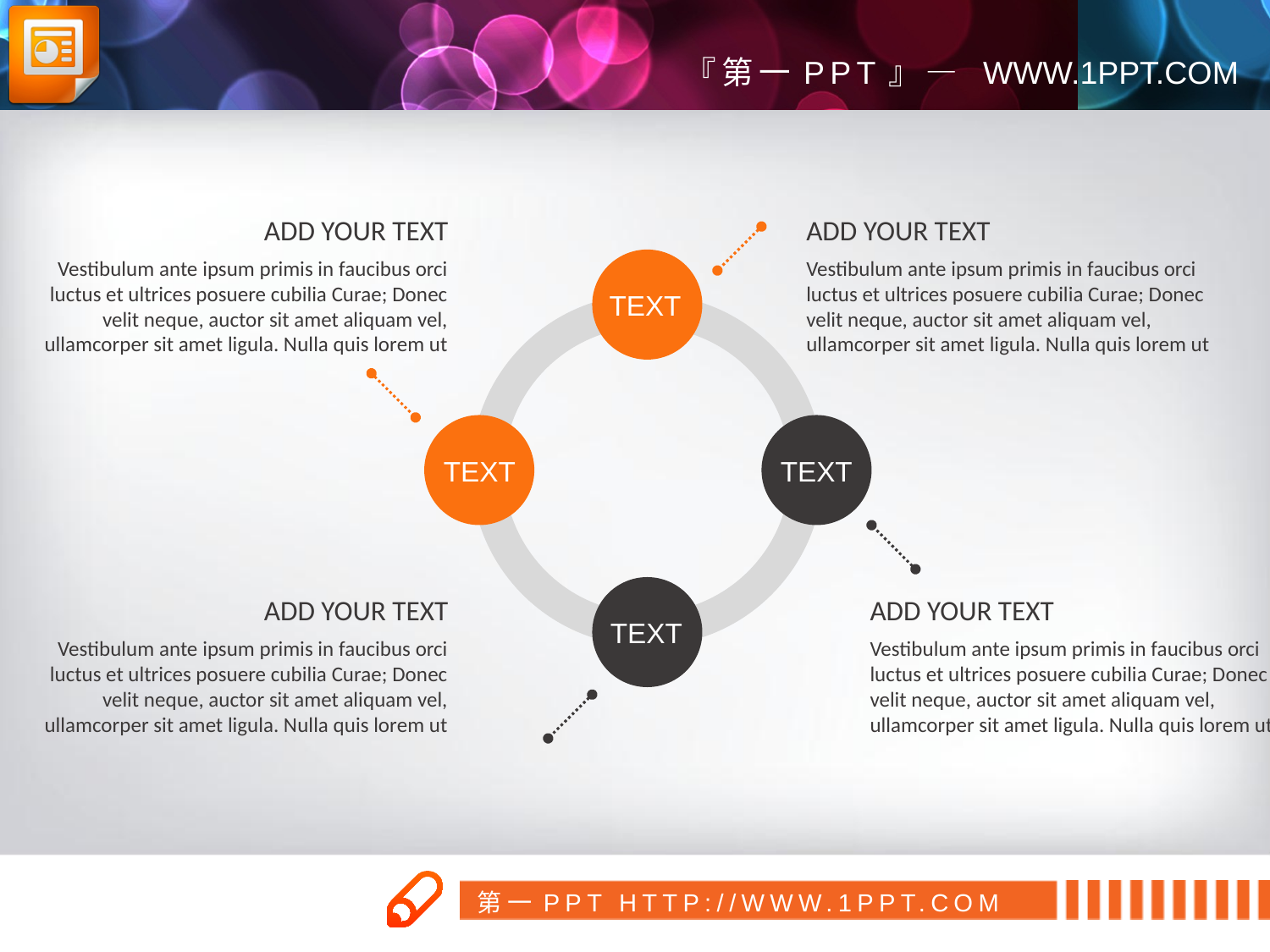

ADD YOUR TEXT
ADD YOUR TEXT
Vestibulum ante ipsum primis in faucibus orci luctus et ultrices posuere cubilia Curae; Donec velit neque, auctor sit amet aliquam vel, ullamcorper sit amet ligula. Nulla quis lorem ut
Vestibulum ante ipsum primis in faucibus orci luctus et ultrices posuere cubilia Curae; Donec velit neque, auctor sit amet aliquam vel, ullamcorper sit amet ligula. Nulla quis lorem ut

TEXT

TEXT
TEXT

ADD YOUR TEXT
ADD YOUR TEXT
TEXT
Vestibulum ante ipsum primis in faucibus orci luctus et ultrices posuere cubilia Curae; Donec velit neque, auctor sit amet aliquam vel, ullamcorper sit amet ligula. Nulla quis lorem ut
Vestibulum ante ipsum primis in faucibus orci luctus et ultrices posuere cubilia Curae; Donec velit neque, auctor sit amet aliquam vel, ullamcorper sit amet ligula. Nulla quis lorem ut